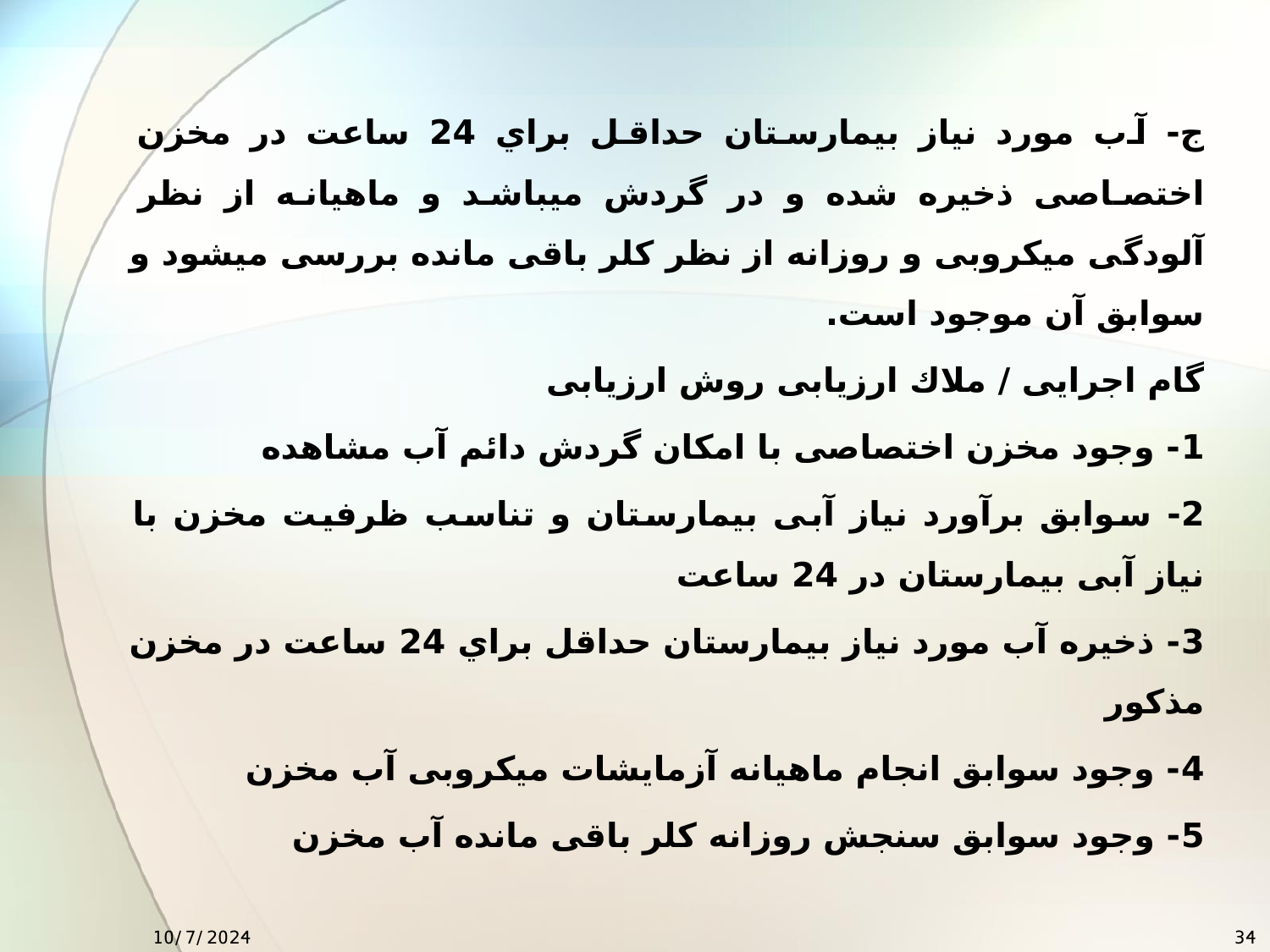

ج- آب مورد نیاز بیمارستان حداقل براي 24 ساعت در مخزن اختصاصی ذخیره شده و در گردش میباشد و ماهیانه از نظر آلودگی میکروبی و روزانه از نظر کلر باقی مانده بررسی میشود و سوابق آن موجود است.
گام اجرایی / ملاك ارزیابی روش ارزیابی
1- وجود مخزن اختصاصی با امکان گردش دائم آب مشاهده
2- سوابق برآورد نیاز آبی بیمارستان و تناسب ظرفیت مخزن با نیاز آبی بیمارستان در 24 ساعت
3- ذخیره آب مورد نیاز بیمارستان حداقل براي 24 ساعت در مخزن مذکور
4- وجود سوابق انجام ماهیانه آزمایشات میکروبی آب مخزن
5- وجود سوابق سنجش روزانه کلر باقی مانده آب مخزن
10/7/2024
34